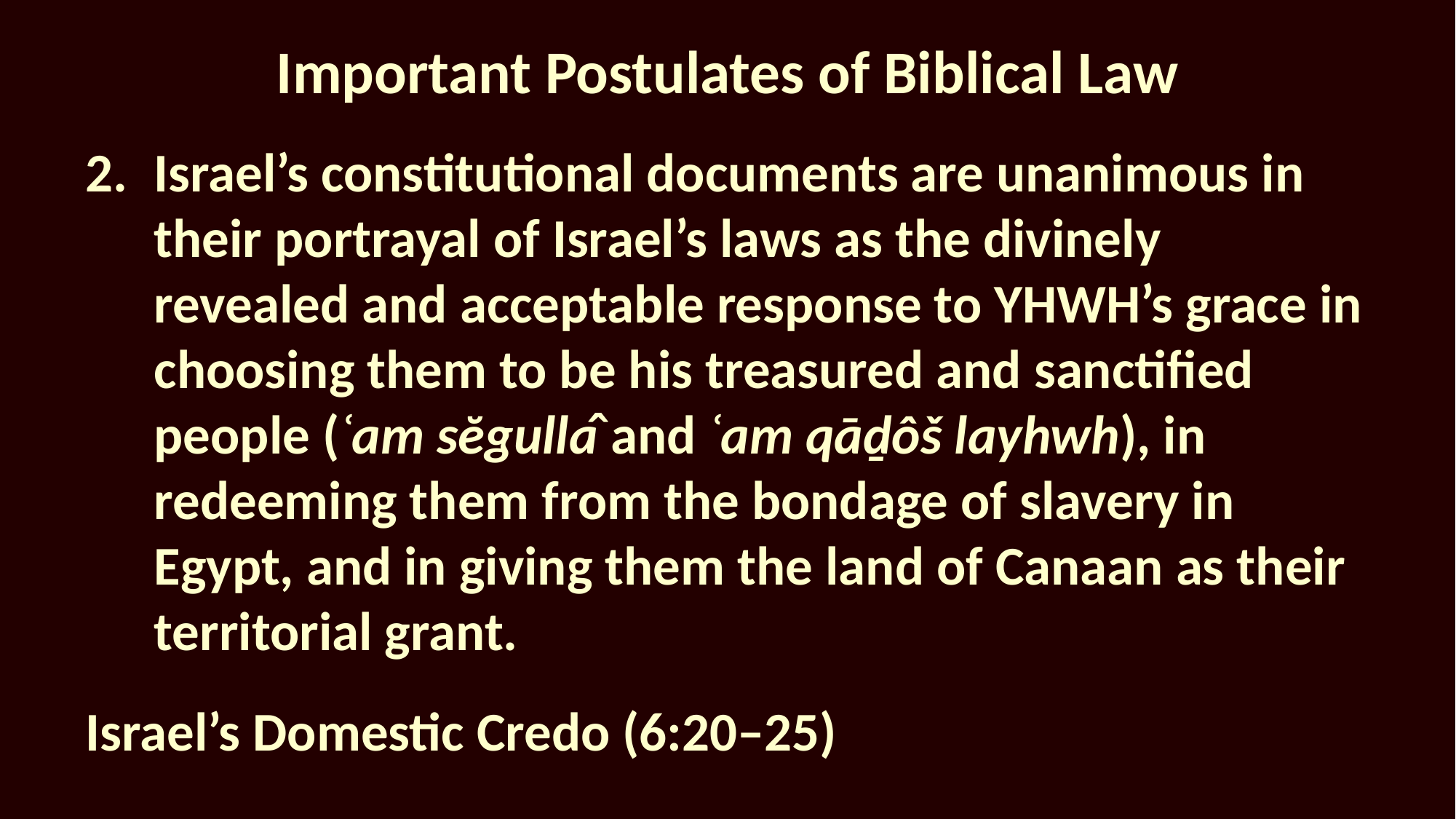

# Important Postulates of Biblical Law
2.	Israel’s constitutional documents are unanimous in their portrayal of Israel’s laws as the divinely revealed and acceptable response to YHWH’s grace in choosing them to be his treasured and sanctified people (ʿam sĕgullâ and ʿam qāḏôš layhwh), in redeeming them from the bondage of slavery in Egypt, and in giving them the land of Canaan as their territorial grant.

Israel’s Domestic Credo (6:20–25)